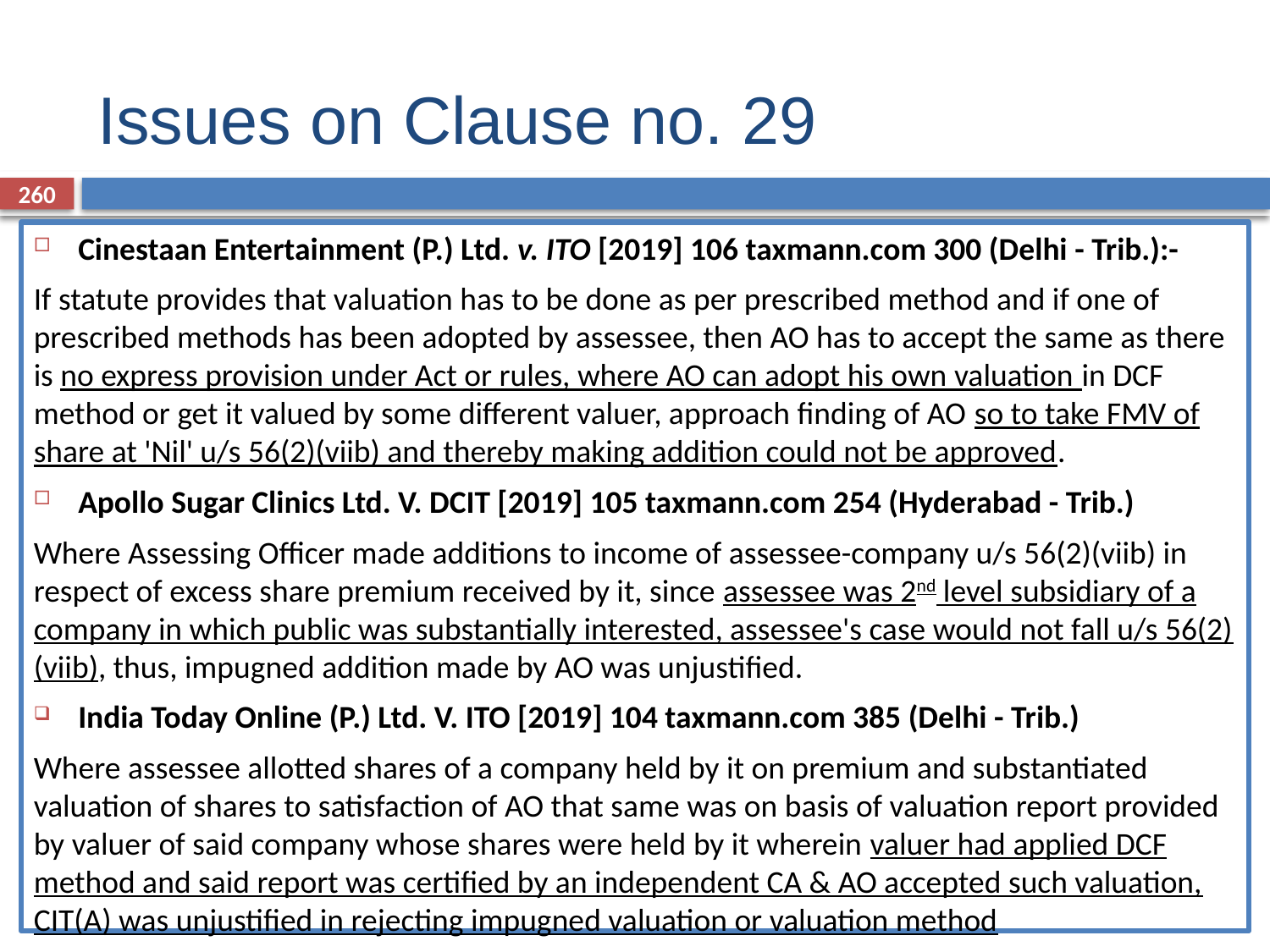

# Issues on Clause no. 29
260
Cinestaan Entertainment (P.) Ltd. v. ITO [2019] 106 taxmann.com 300 (Delhi - Trib.):-
If statute provides that valuation has to be done as per prescribed method and if one of prescribed methods has been adopted by assessee, then AO has to accept the same as there is no express provision under Act or rules, where AO can adopt his own valuation in DCF method or get it valued by some different valuer, approach finding of AO so to take FMV of share at 'Nil' u/s 56(2)(viib) and thereby making addition could not be approved.
Apollo Sugar Clinics Ltd. V. DCIT [2019] 105 taxmann.com 254 (Hyderabad - Trib.)
Where Assessing Officer made additions to income of assessee-company u/s 56(2)(viib) in respect of excess share premium received by it, since assessee was 2nd level subsidiary of a company in which public was substantially interested, assessee's case would not fall u/s 56(2)(viib), thus, impugned addition made by AO was unjustified.
India Today Online (P.) Ltd. V. ITO [2019] 104 taxmann.com 385 (Delhi - Trib.)
Where assessee allotted shares of a company held by it on premium and substantiated valuation of shares to satisfaction of AO that same was on basis of valuation report provided by valuer of said company whose shares were held by it wherein valuer had applied DCF method and said report was certified by an independent CA & AO accepted such valuation, CIT(A) was unjustified in rejecting impugned valuation or valuation method